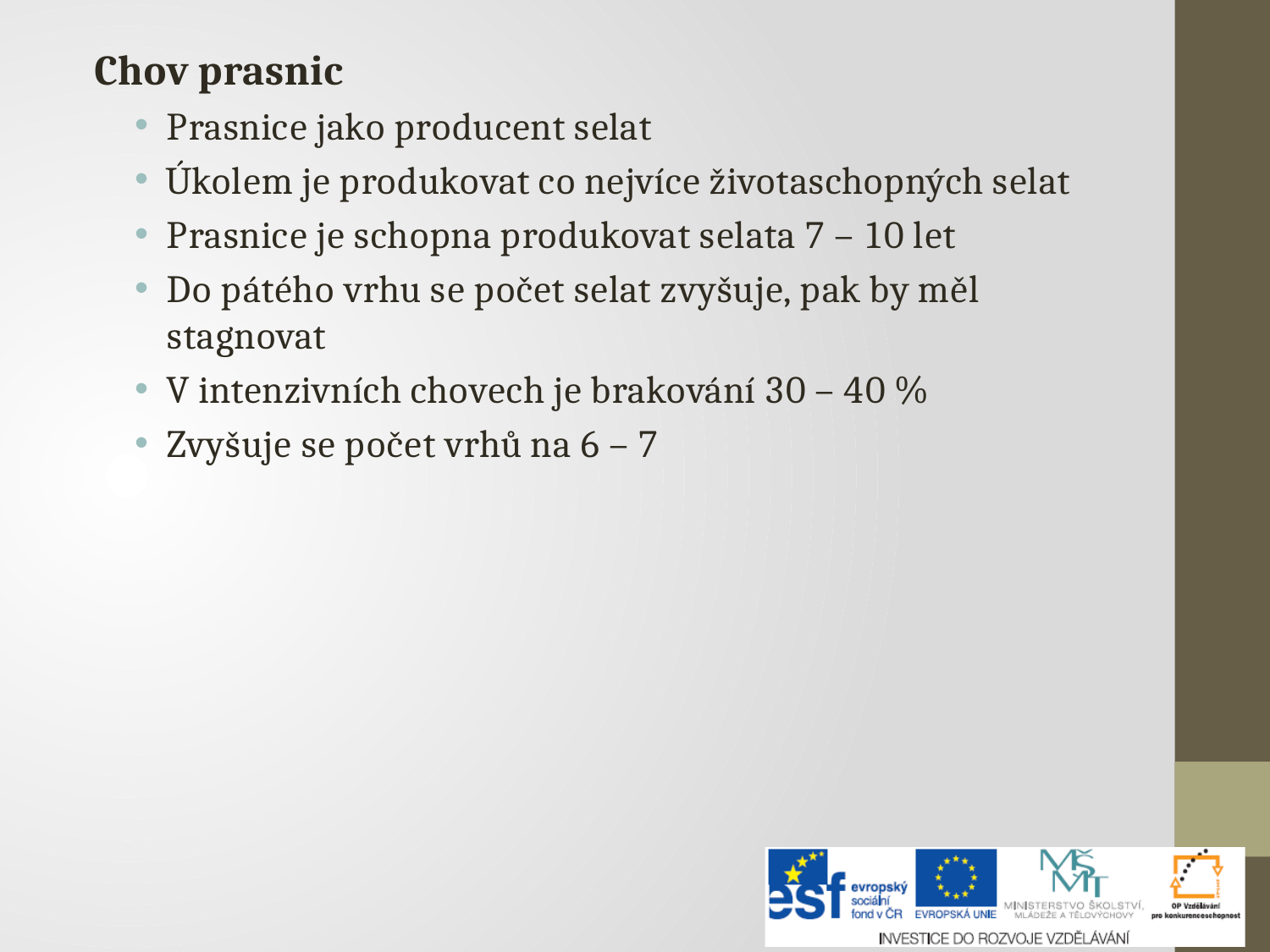

Chov prasnic
Prasnice jako producent selat
Úkolem je produkovat co nejvíce životaschopných selat
Prasnice je schopna produkovat selata 7 – 10 let
Do pátého vrhu se počet selat zvyšuje, pak by měl stagnovat
V intenzivních chovech je brakování 30 – 40 %
Zvyšuje se počet vrhů na 6 – 7